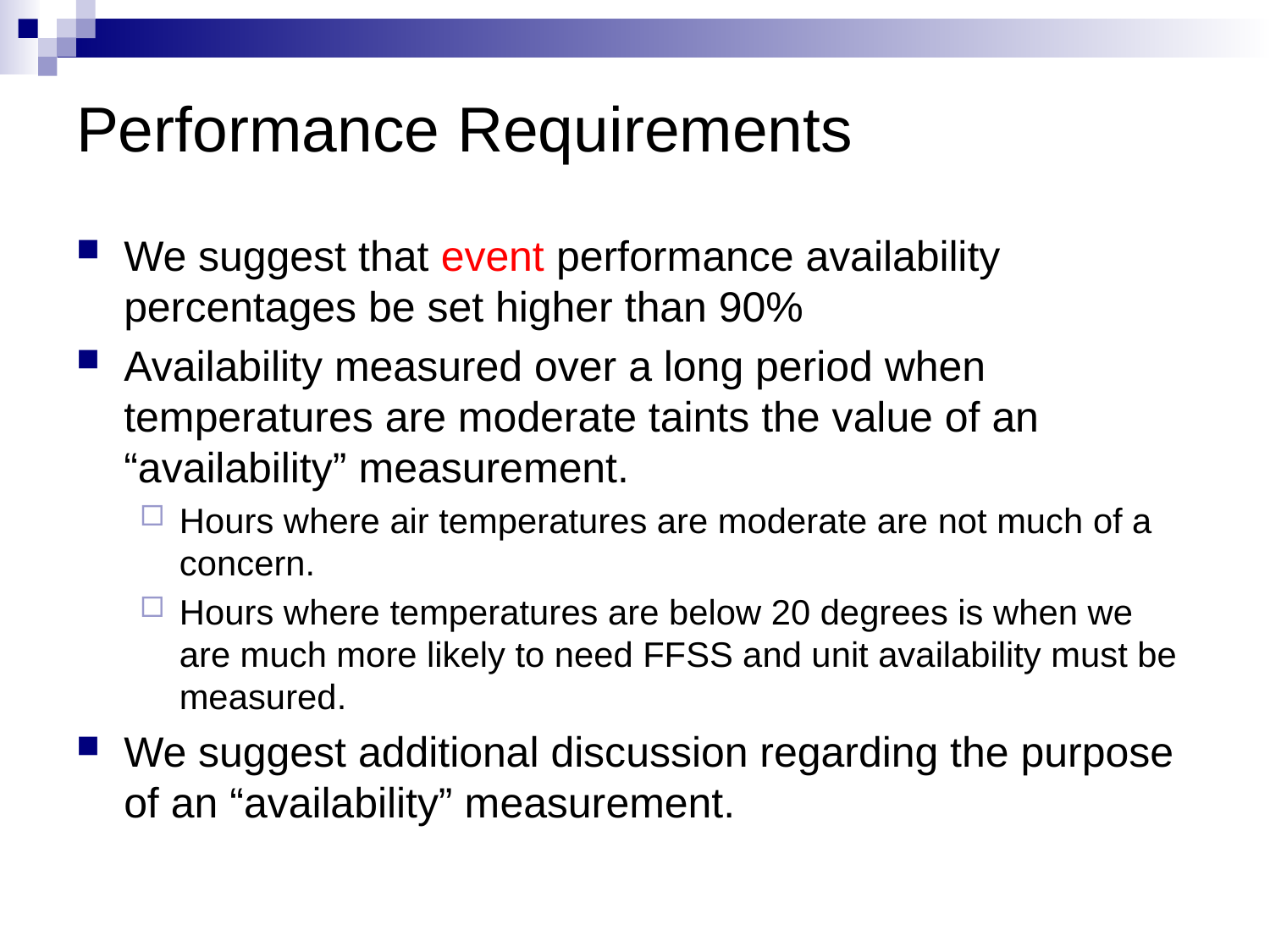

# Performance Requirements
We suggest that event performance availability percentages be set higher than 90%
Availability measured over a long period when temperatures are moderate taints the value of an “availability” measurement.
Hours where air temperatures are moderate are not much of a concern.
Hours where temperatures are below 20 degrees is when we are much more likely to need FFSS and unit availability must be measured.
We suggest additional discussion regarding the purpose of an “availability” measurement.